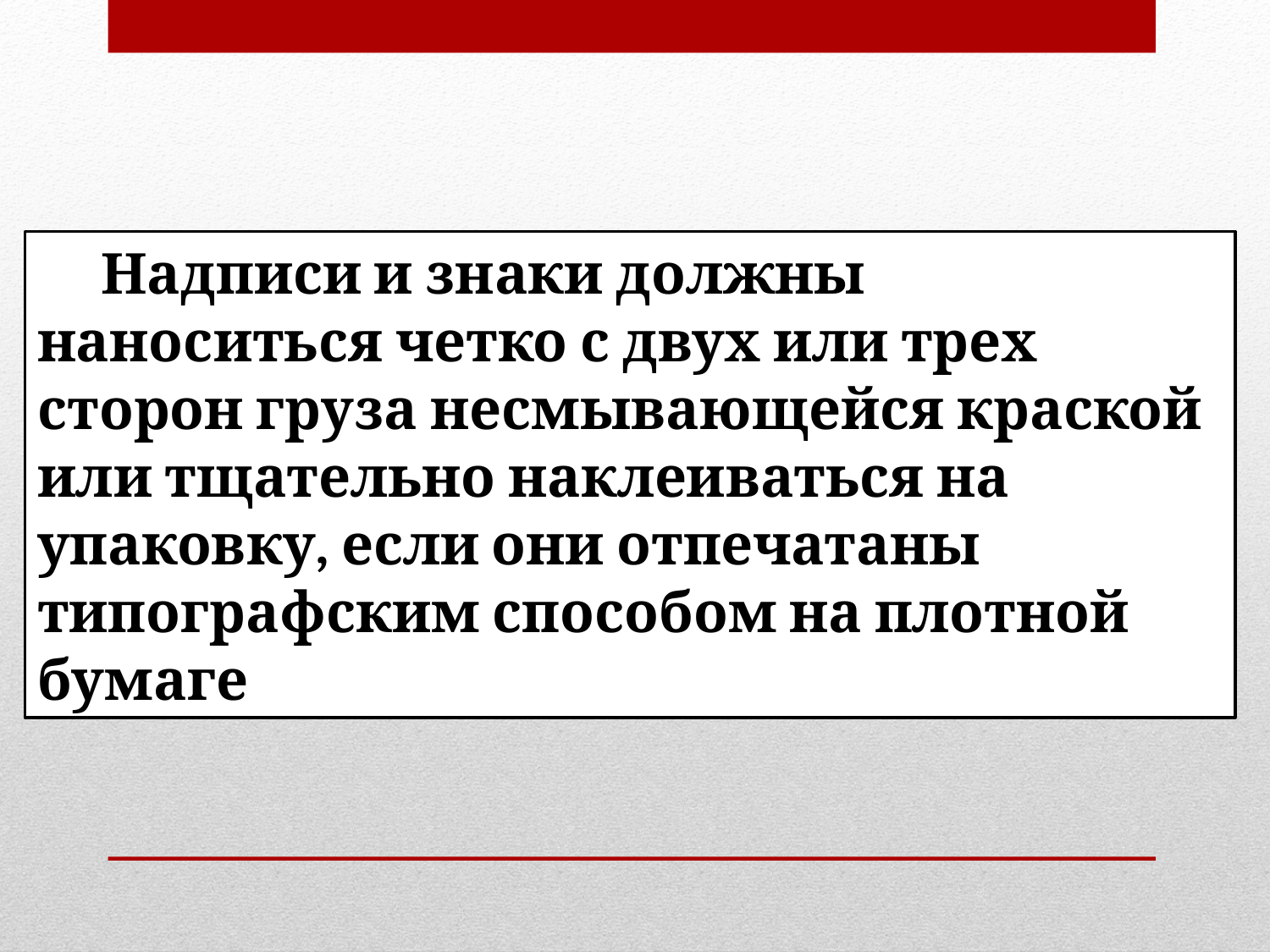

Надписи и знаки должны наноситься четко с двух или трех сторон груза несмывающейся краской или тщательно наклеивать­ся на упаковку, если они отпечатаны типографским способом на плотной бумаге